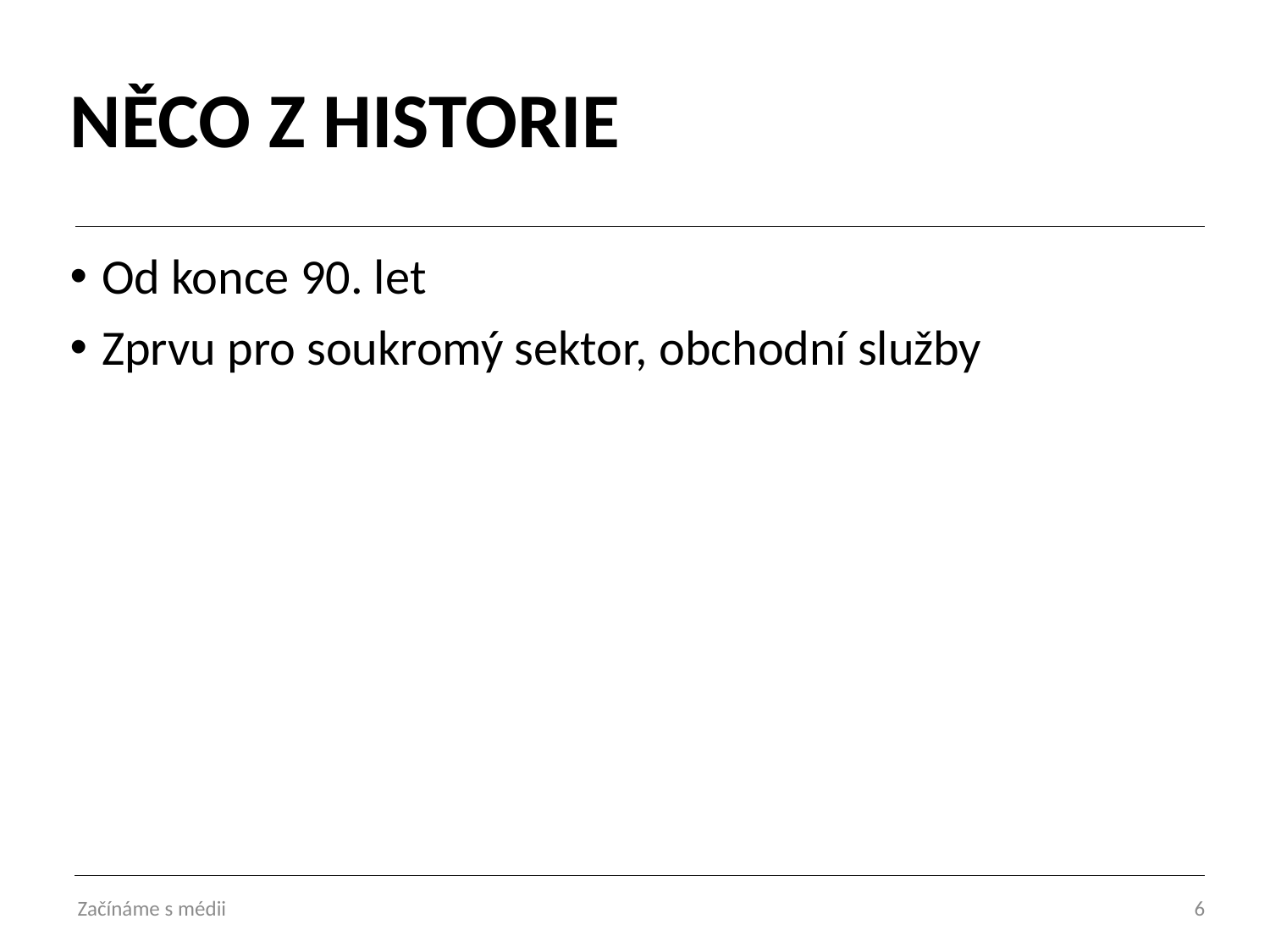

# NĚCO Z HISTORIE
Od konce 90. let
Zprvu pro soukromý sektor, obchodní služby

Začínáme s médii
6